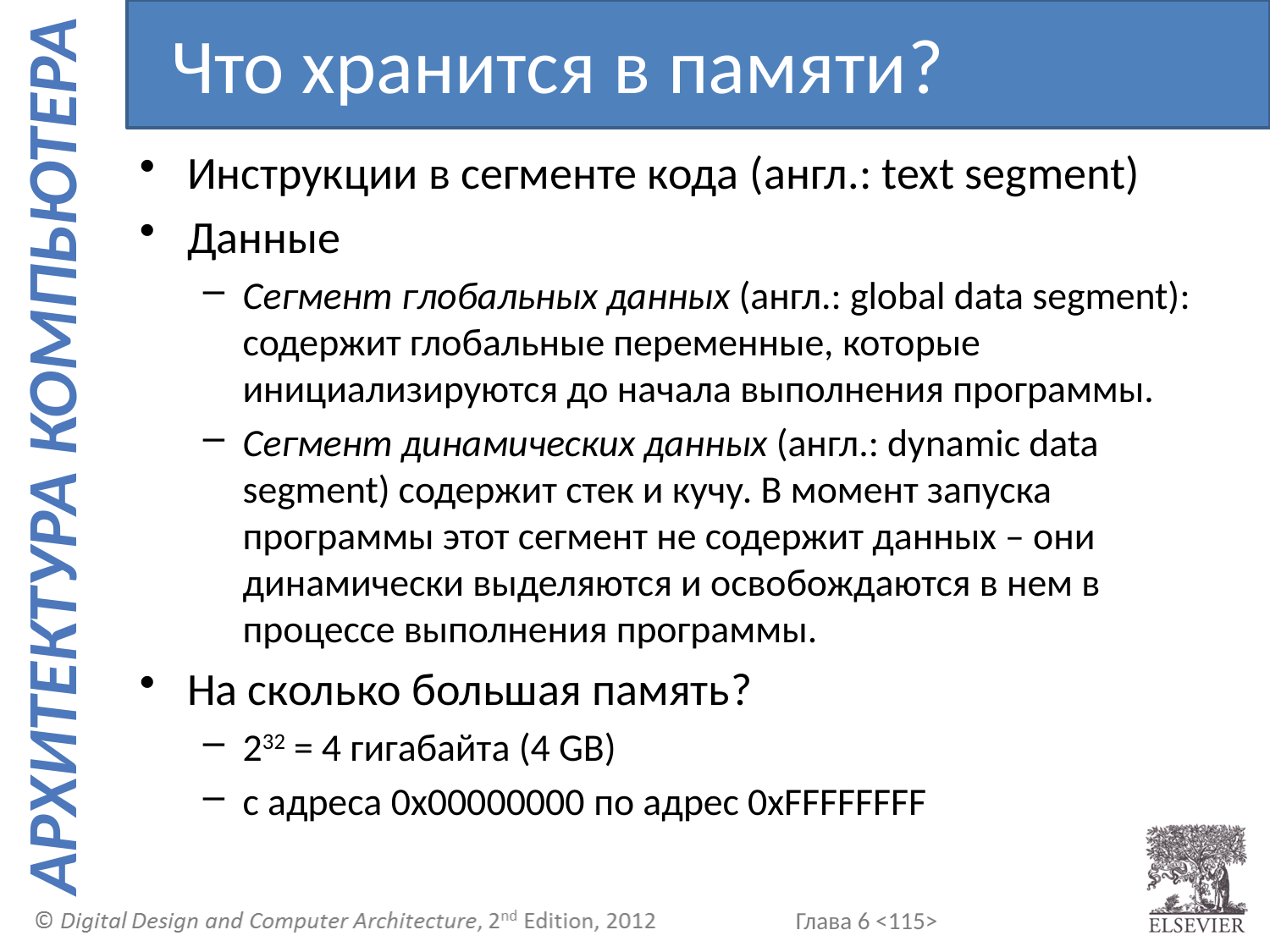

Что хранится в памяти?
Инструкции в сегменте кода (англ.: text segment)
Данные
Сегмент глобальных данных (англ.: global data segment): содержит глобальные переменные, которые инициализируются до начала выполнения программы.
Сегмент динамических данных (англ.: dynamic data segment) содержит стек и кучу. В момент запуска программы этот сегмент не содержит данных – они динамически выделяются и освобождаются в нем в процессе выполнения программы.
На сколько большая память?
232 = 4 гигабайта (4 GB)
с адреса 0x00000000 по адрес 0xFFFFFFFF